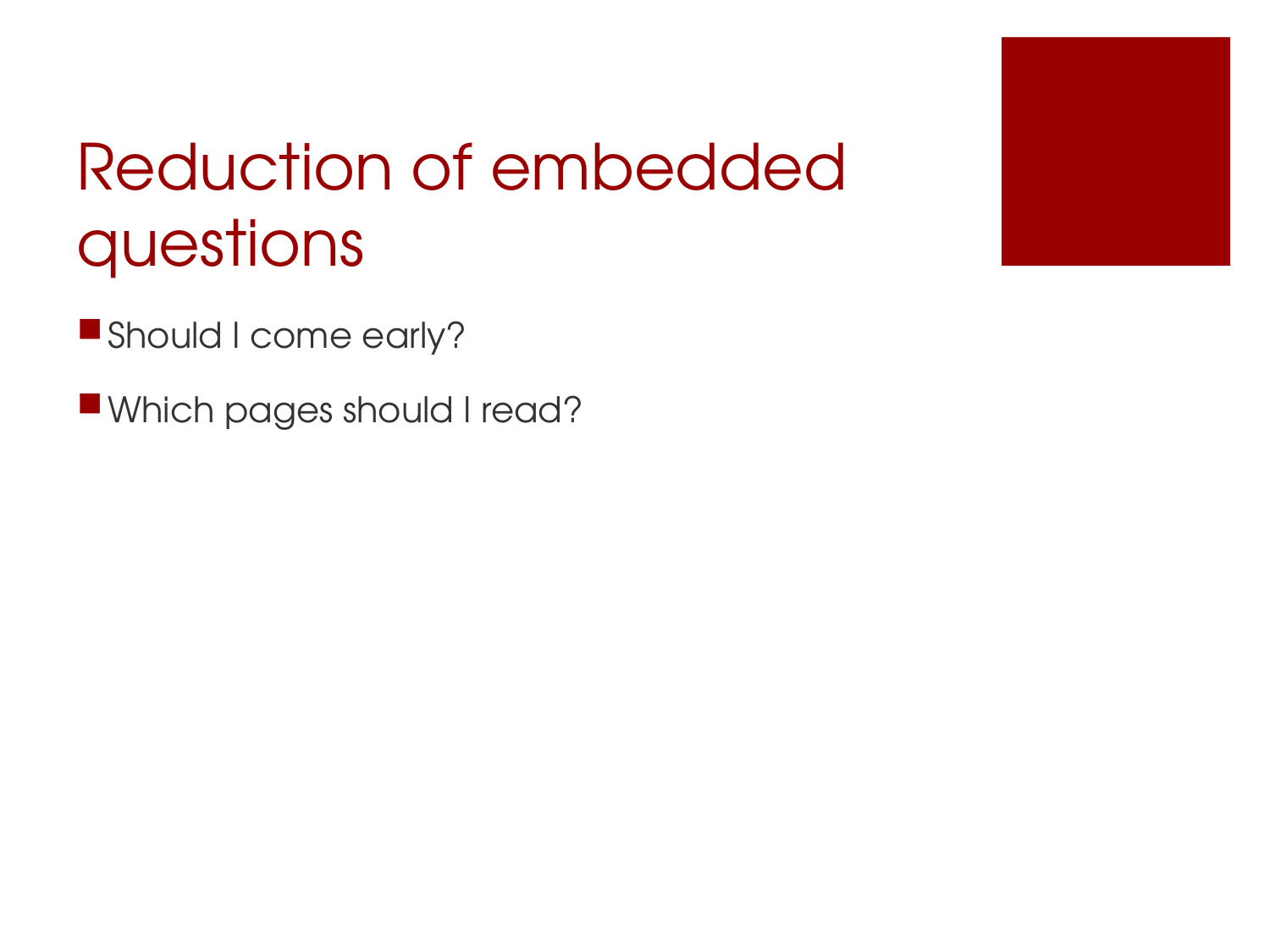

# Reduction of embedded questions
Should I come early?
Which pages should I read?